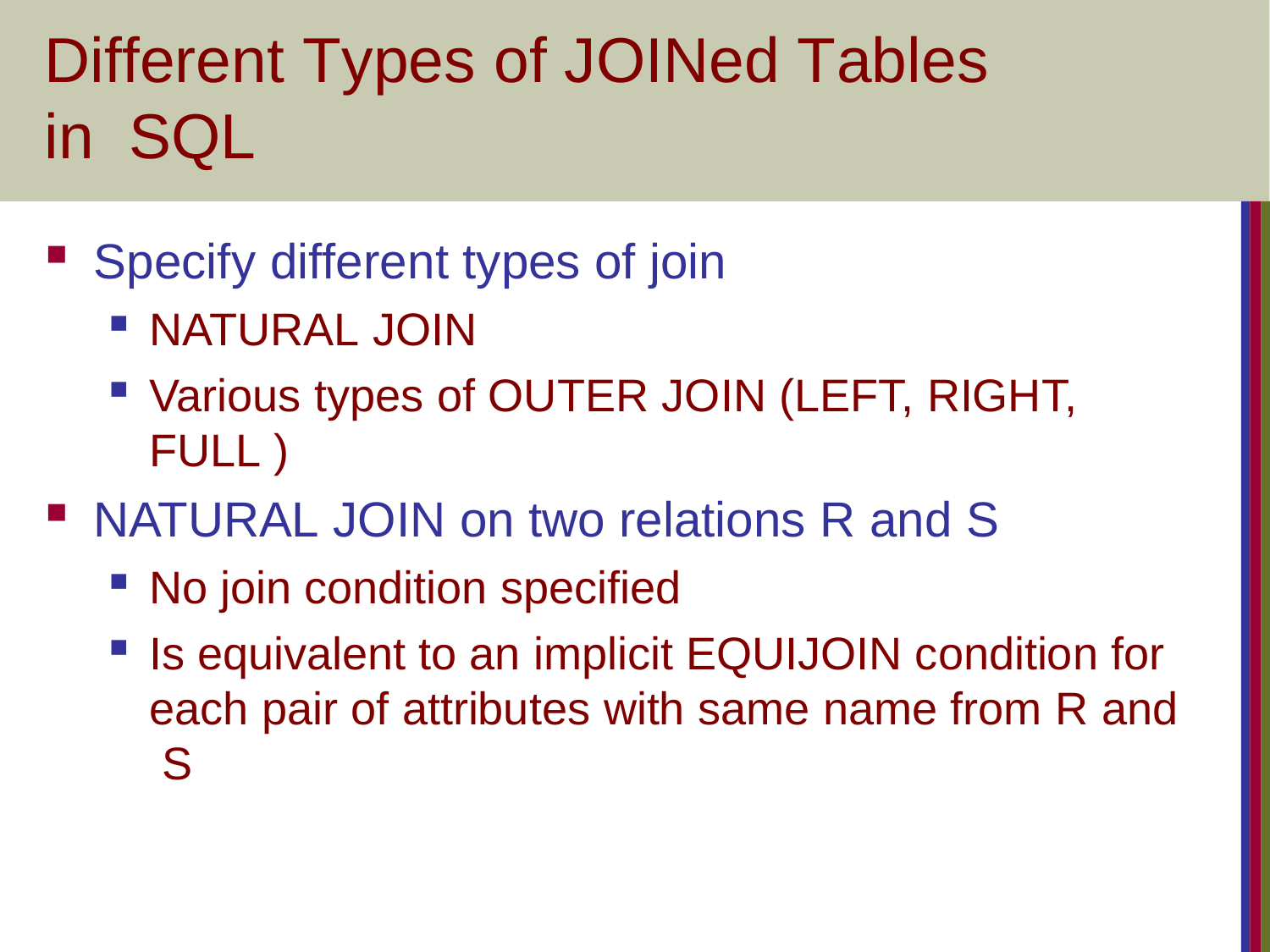

# Different Types of JOINed Tables	in  SQL
Specify different types of join
NATURAL JOIN
Various types of OUTER JOIN (LEFT, RIGHT,  FULL )
NATURAL JOIN on two relations R and S
No join condition specified
Is equivalent to an implicit EQUIJOIN condition for  each pair of attributes with same name from R and  S